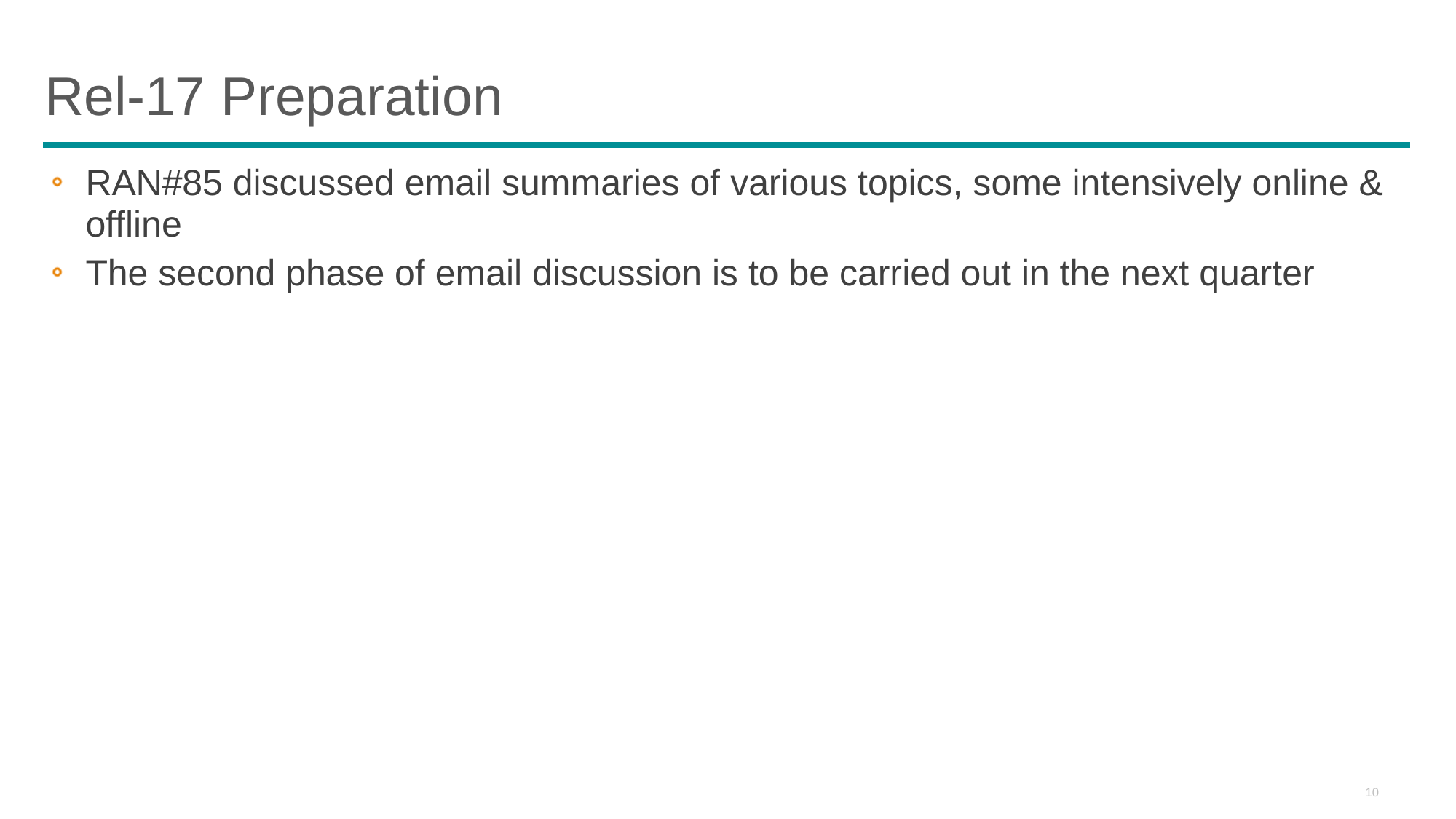

# Rel-17 Preparation
RAN#85 discussed email summaries of various topics, some intensively online & offline
The second phase of email discussion is to be carried out in the next quarter